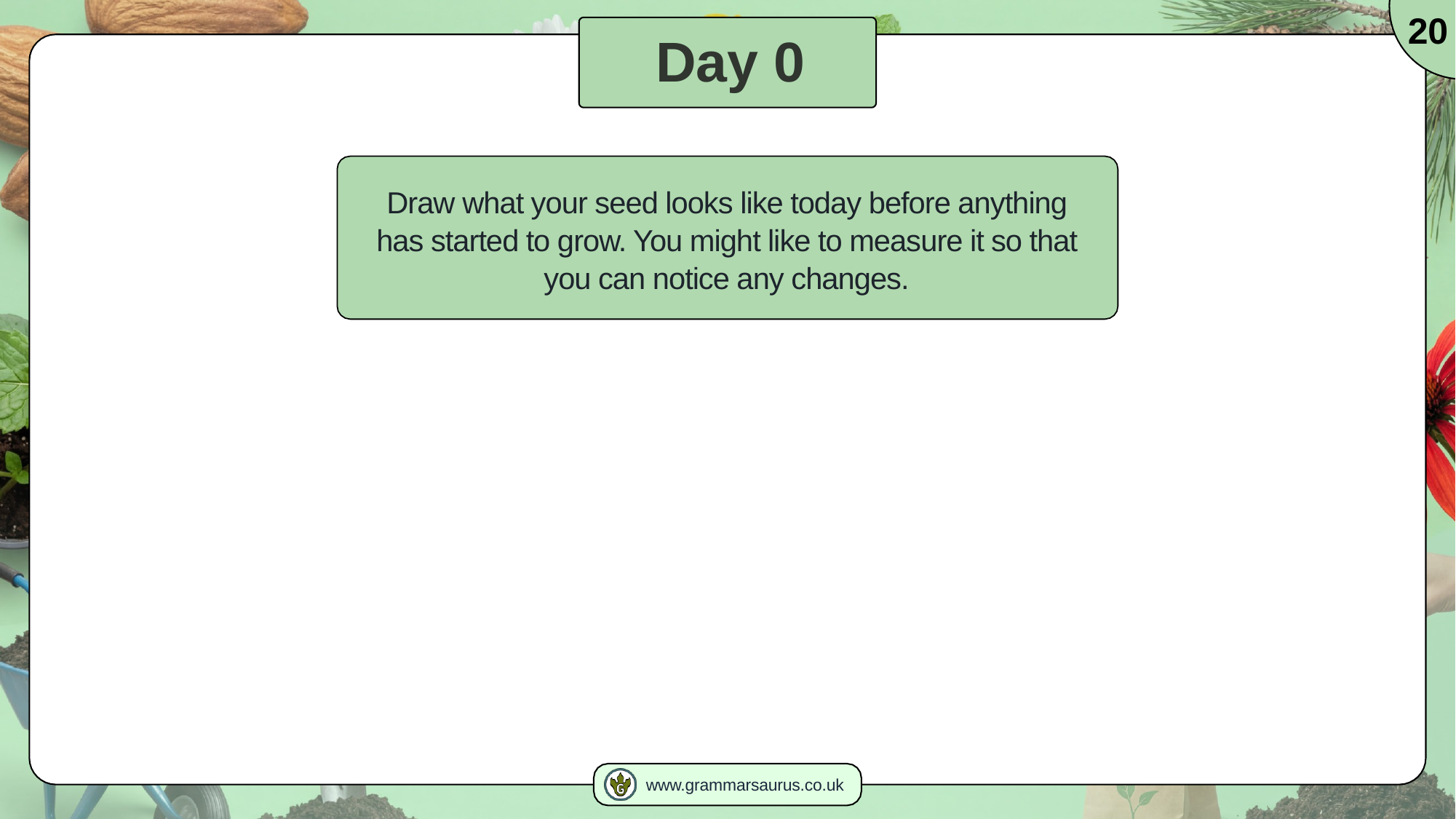

20

# Day 0

Draw what your seed looks like today before anything has started to grow. You might like to measure it so that you can notice any changes.
www.grammarsaurus.co.uk